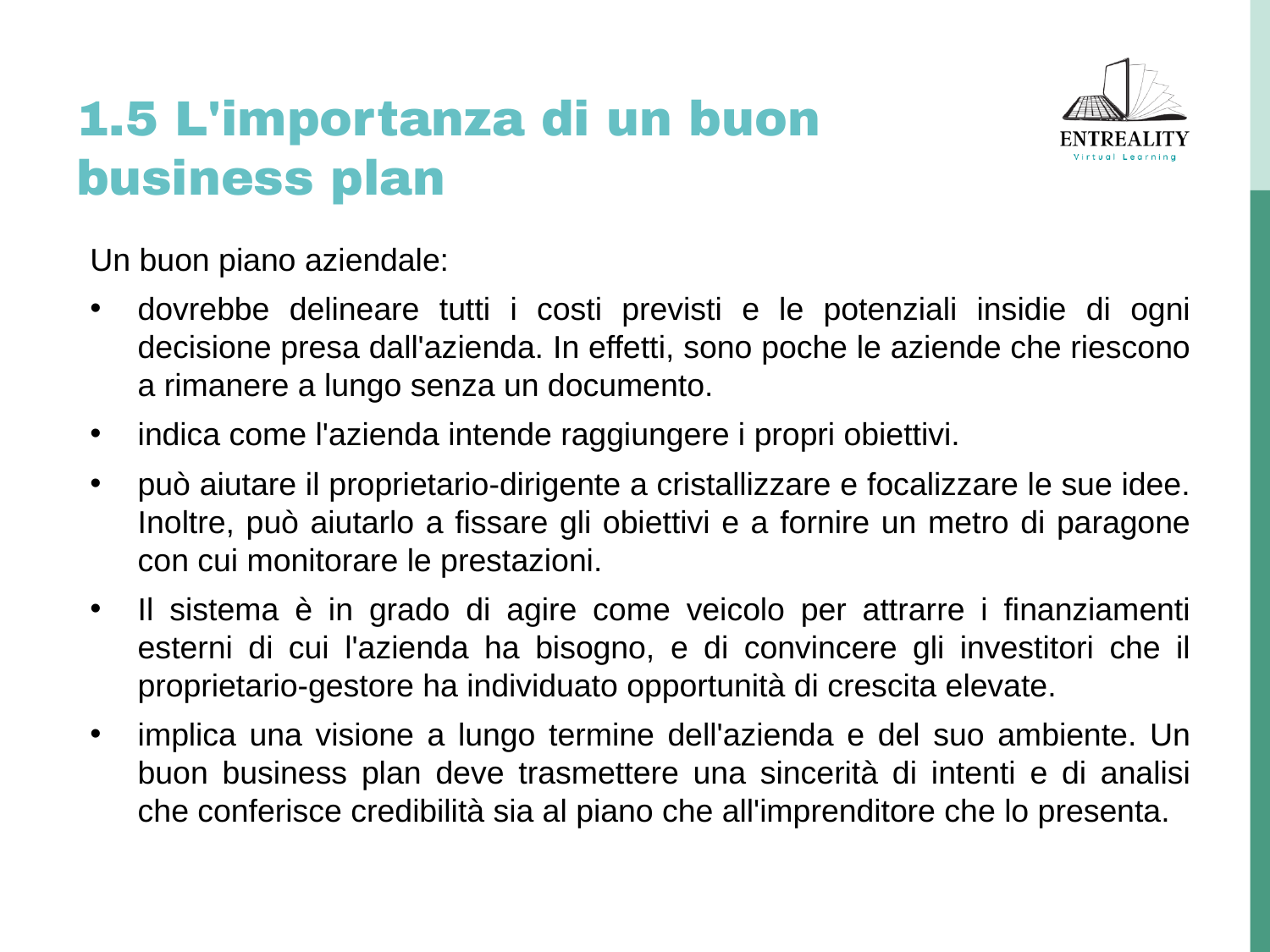

# 1.5 L'importanza di un buon business plan
Un buon piano aziendale:
dovrebbe delineare tutti i costi previsti e le potenziali insidie di ogni decisione presa dall'azienda. In effetti, sono poche le aziende che riescono a rimanere a lungo senza un documento.
indica come l'azienda intende raggiungere i propri obiettivi.
può aiutare il proprietario-dirigente a cristallizzare e focalizzare le sue idee. Inoltre, può aiutarlo a fissare gli obiettivi e a fornire un metro di paragone con cui monitorare le prestazioni.
Il sistema è in grado di agire come veicolo per attrarre i finanziamenti esterni di cui l'azienda ha bisogno, e di convincere gli investitori che il proprietario-gestore ha individuato opportunità di crescita elevate.
implica una visione a lungo termine dell'azienda e del suo ambiente. Un buon business plan deve trasmettere una sincerità di intenti e di analisi che conferisce credibilità sia al piano che all'imprenditore che lo presenta.